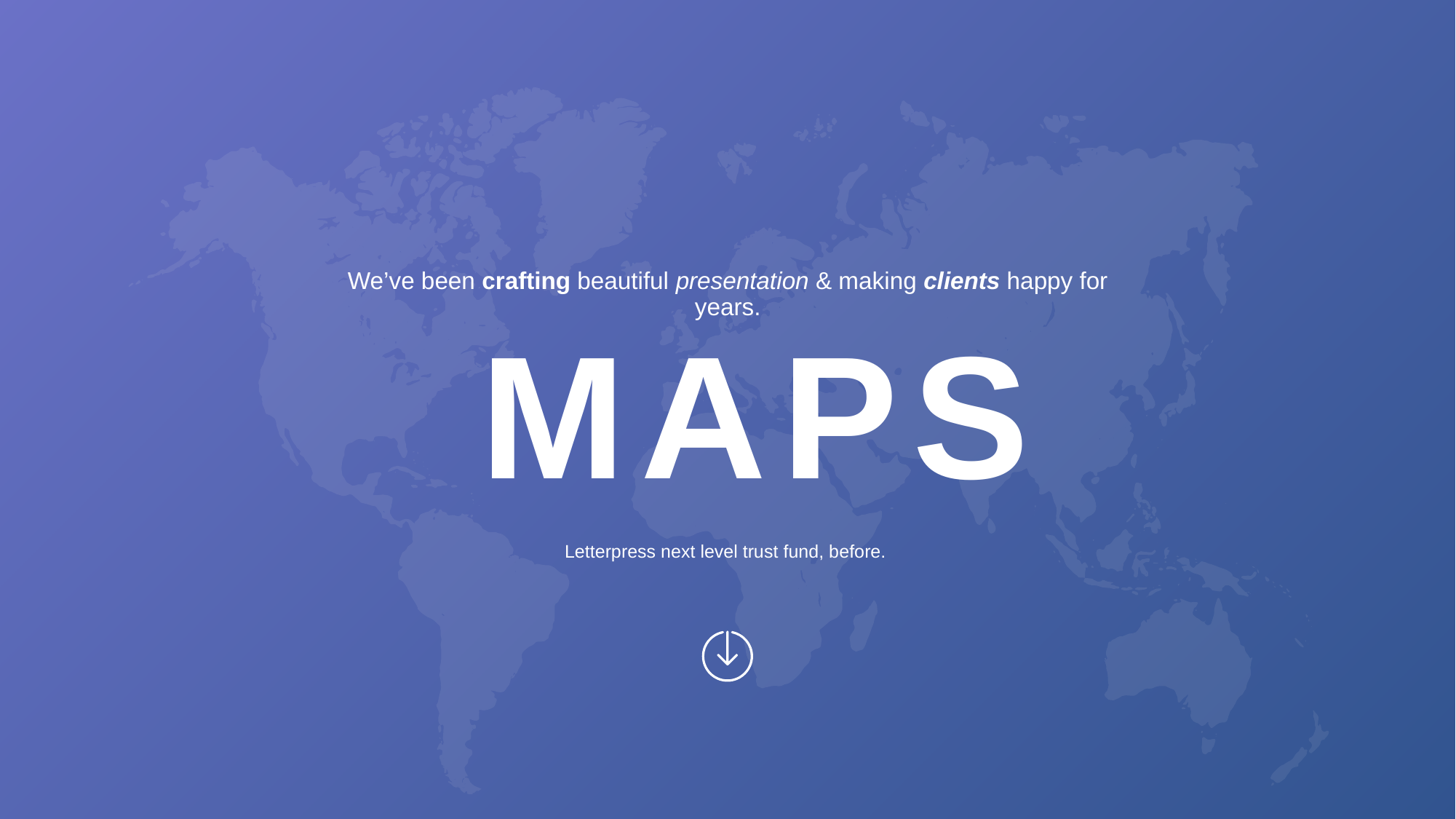

We’ve been crafting beautiful presentation & making clients happy for years.
MAPS
Letterpress next level trust fund, before.